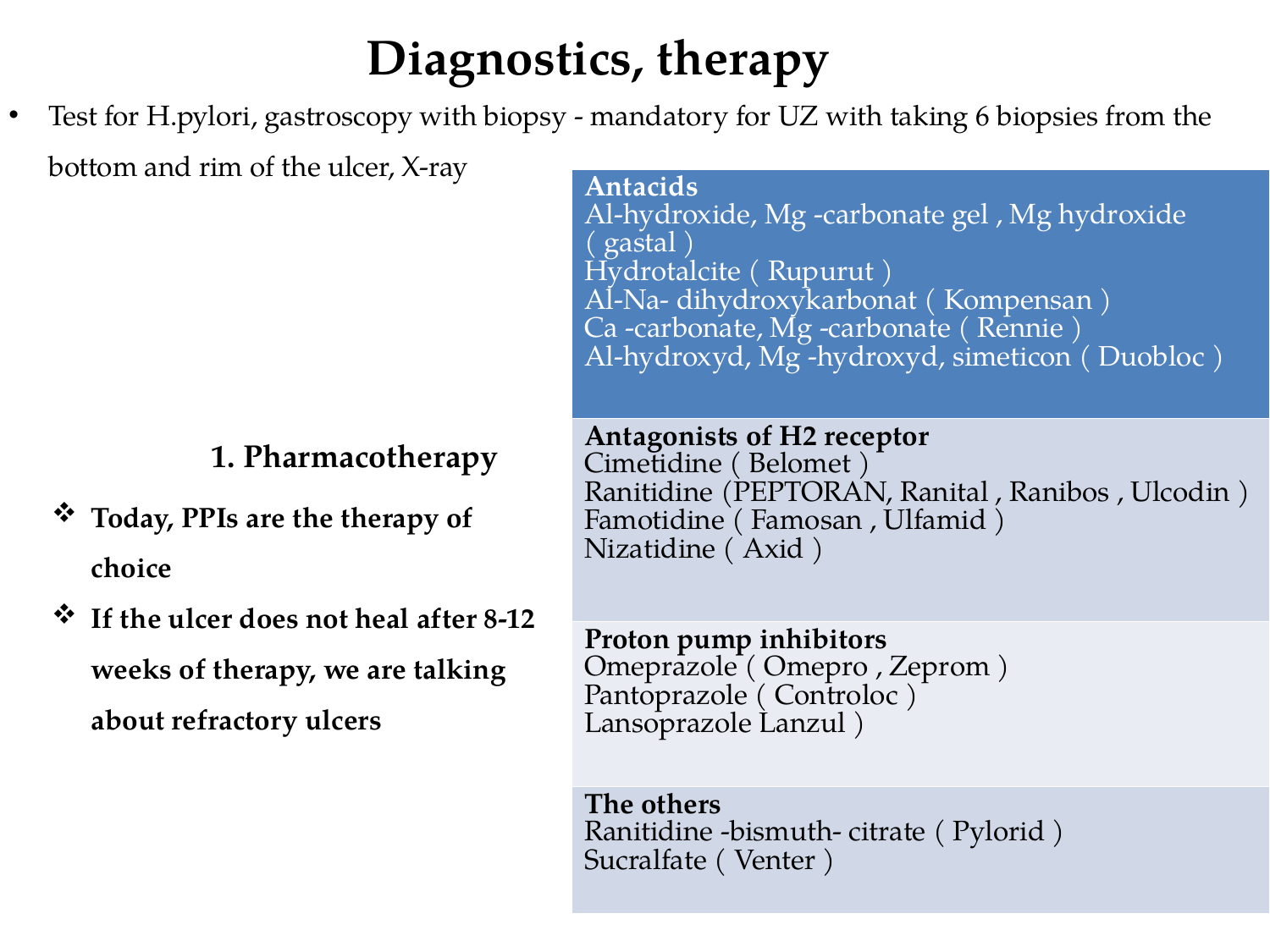

# Diagnostics, therapy
Test for H.pylori, gastroscopy with biopsy - mandatory for UZ with taking 6 biopsies from the bottom and rim of the ulcer, X-ray

| Antacids Al-hydroxide, Mg -carbonate gel , Mg hydroxide ( gastal ) Hydrotalcite ( Rupurut ) Al-Na- dihydroxykarbonat ( Kompensan ) Ca -carbonate, Mg -carbonate ( Rennie ) Al-hydroxyd, Mg -hydroxyd, simeticon ( Duobloc ) |
| --- |
| Antagonists of H2 receptor Cimetidine ( Belomet ) Ranitidine (PEPTORAN, Ranital , Ranibos , Ulcodin ) Famotidine ( Famosan , Ulfamid ) Nizatidine ( Axid ) |
| Proton pump inhibitors Omeprazole ( Omepro , Zeprom ) Pantoprazole ( Controloc ) Lansoprazole Lanzul ) |
| The others Ranitidine -bismuth- citrate ( Pylorid ) Sucralfate ( Venter ) |

1. Pharmacotherapy

Today, PPIs are the therapy of choice
If the ulcer does not heal after 8-12 weeks of therapy, we are talking about refractory ulcers